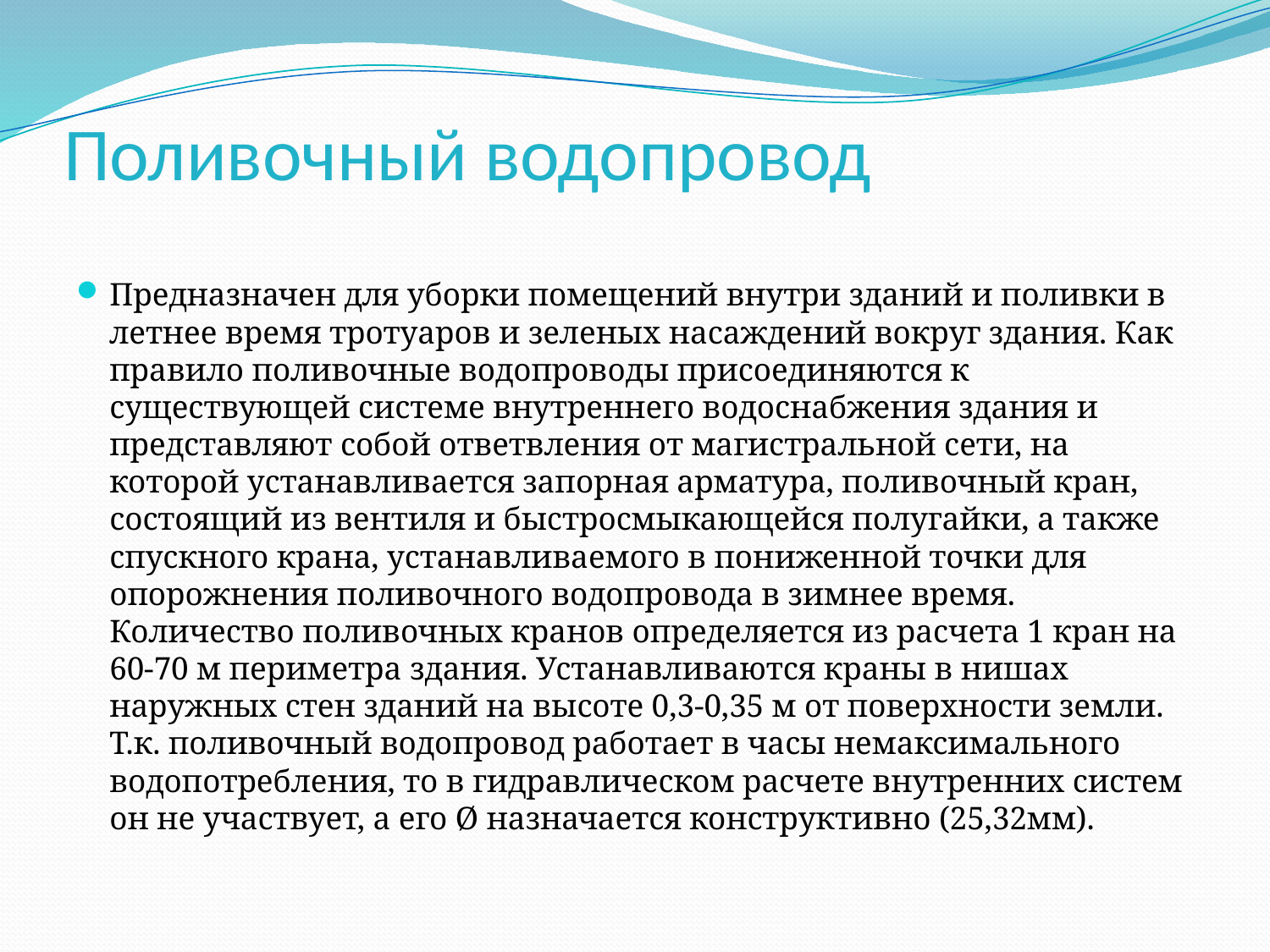

# Поливочный водопровод
Предназначен для уборки помещений внутри зданий и поливки в летнее время тротуаров и зеленых насаждений вокруг здания. Как правило поливочные водопроводы присоединяются к существующей системе внутреннего водоснабжения здания и представляют собой ответвления от магистральной сети, на которой устанавливается запорная арматура, поливочный кран, состоящий из вентиля и быстросмыкающейся полугайки, а также спускного крана, устанавливаемого в пониженной точки для опорожнения поливочного водопровода в зимнее время. Количество поливочных кранов определяется из расчета 1 кран на 60-70 м периметра здания. Устанавливаются краны в нишах наружных стен зданий на высоте 0,3-0,35 м от поверхности земли. Т.к. поливочный водопровод работает в часы немаксимального водопотребления, то в гидравлическом расчете внутренних систем он не участвует, а его Ø назначается конструктивно (25,32мм).